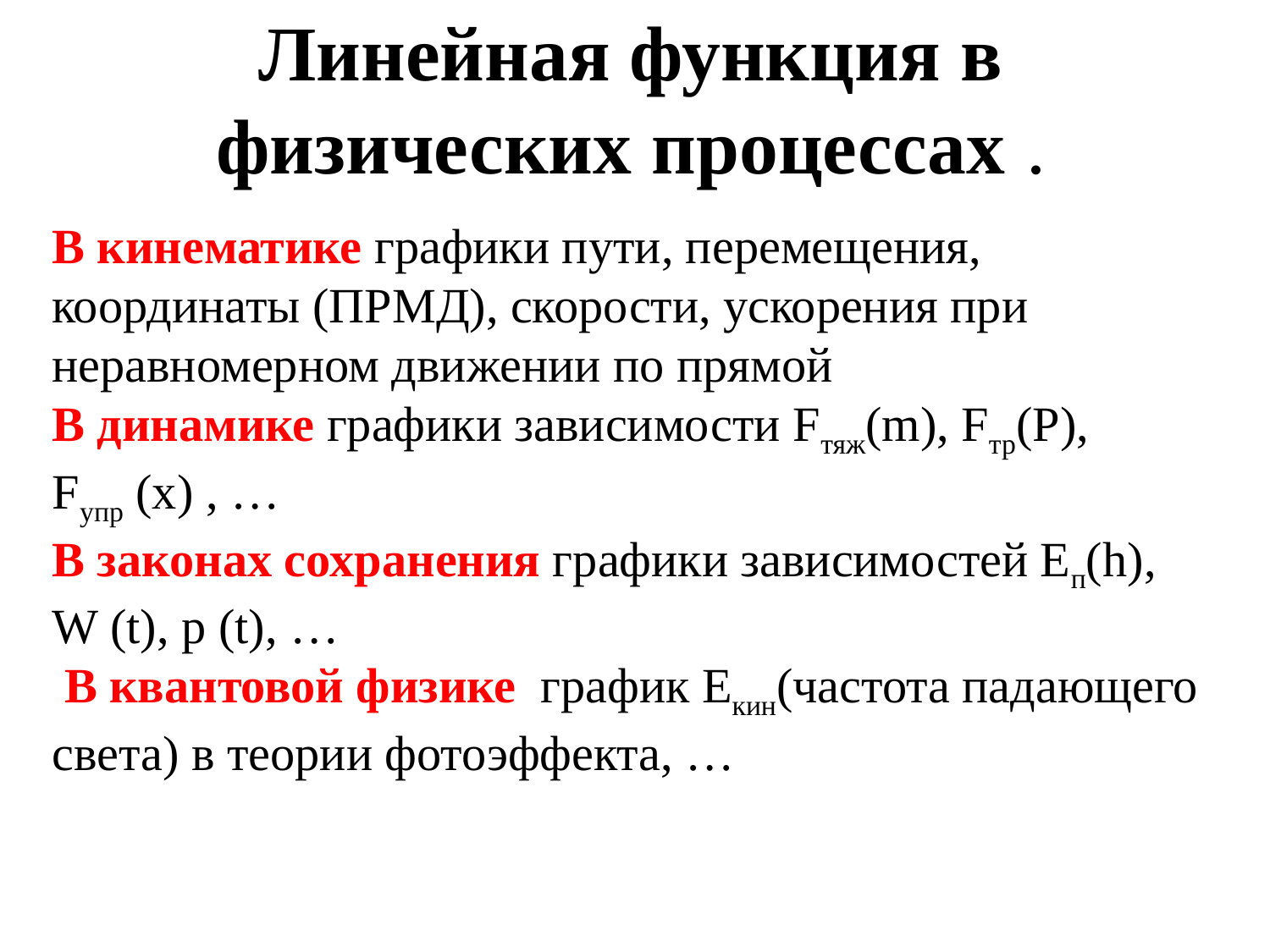

# Линейная функция в физических процессах .
В кинематике графики пути, перемещения, координаты (ПРМД), скорости, ускорения при неравномерном движении по прямой
В динамике графики зависимости Fтяж(m), Fтр(P),
Fупр (x) , …
В законах сохранения графики зависимостей Еп(h), W (t), p (t), …
 В квантовой физике  график Екин(частота падающего света) в теории фотоэффекта, …